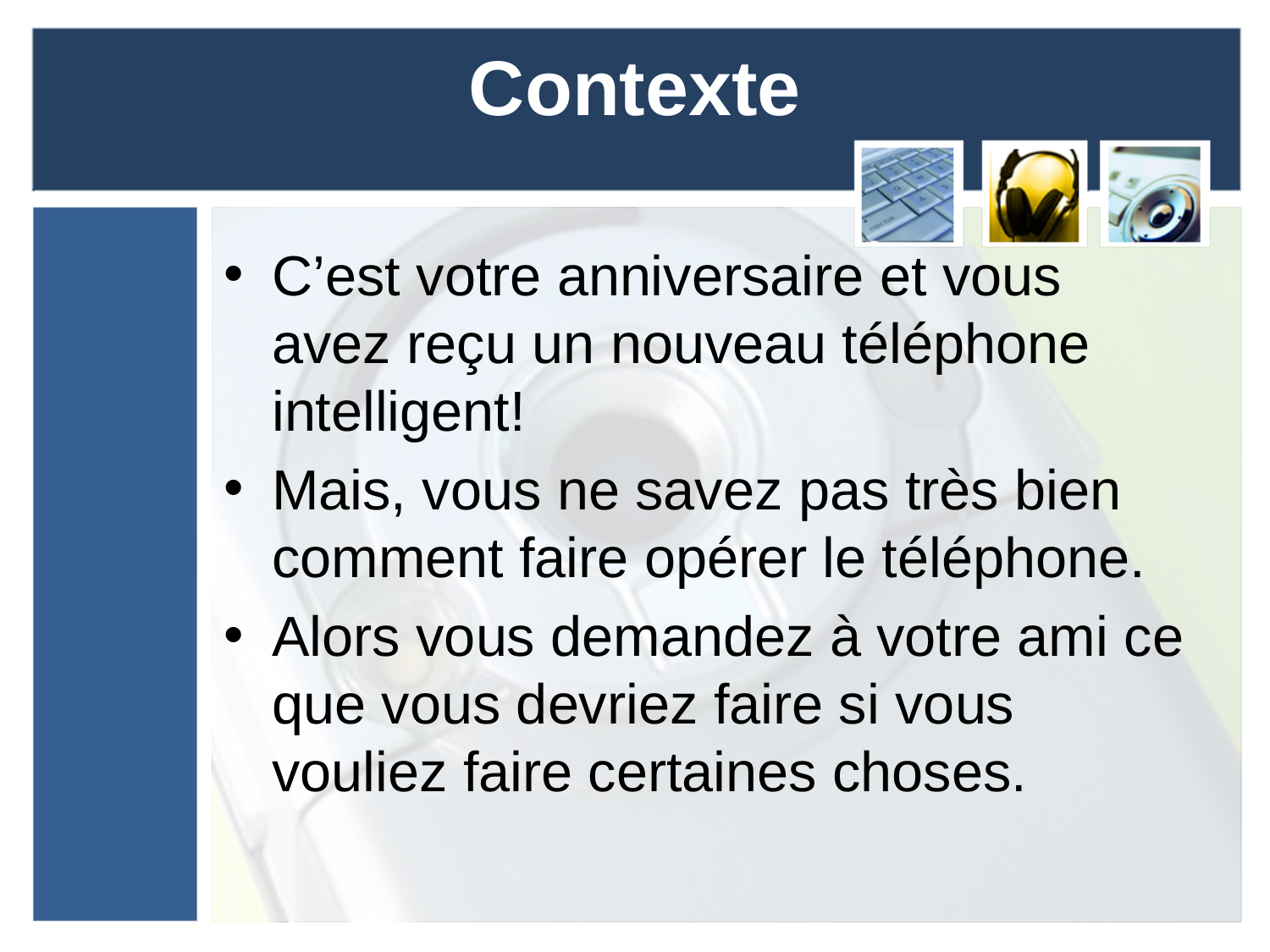

# Contexte
C’est votre anniversaire et vous avez reçu un nouveau téléphone intelligent!
Mais, vous ne savez pas très bien comment faire opérer le téléphone.
Alors vous demandez à votre ami ce que vous devriez faire si vous vouliez faire certaines choses.